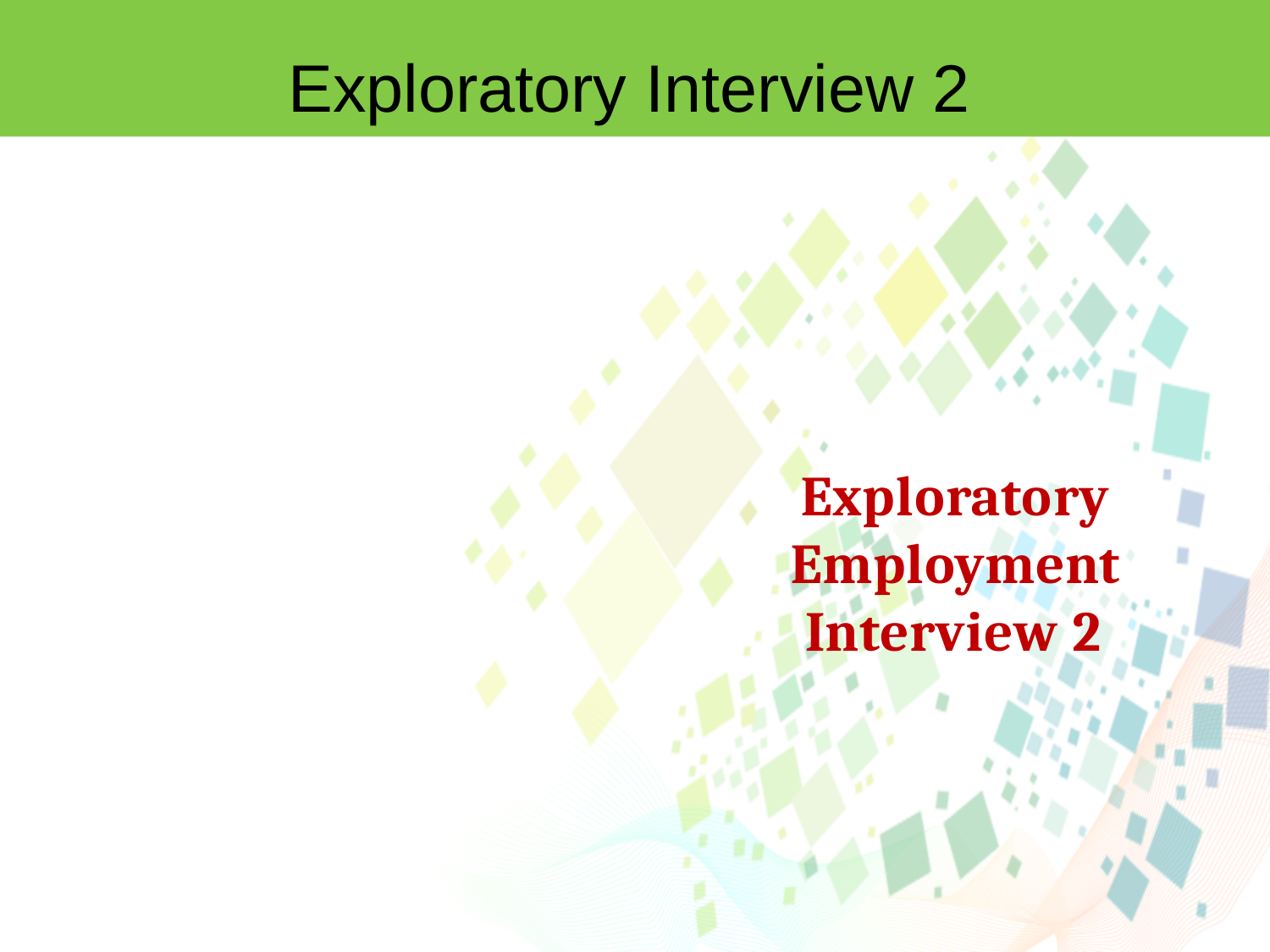

Exploratory Interview 2
Exploratory Employment Interview 2